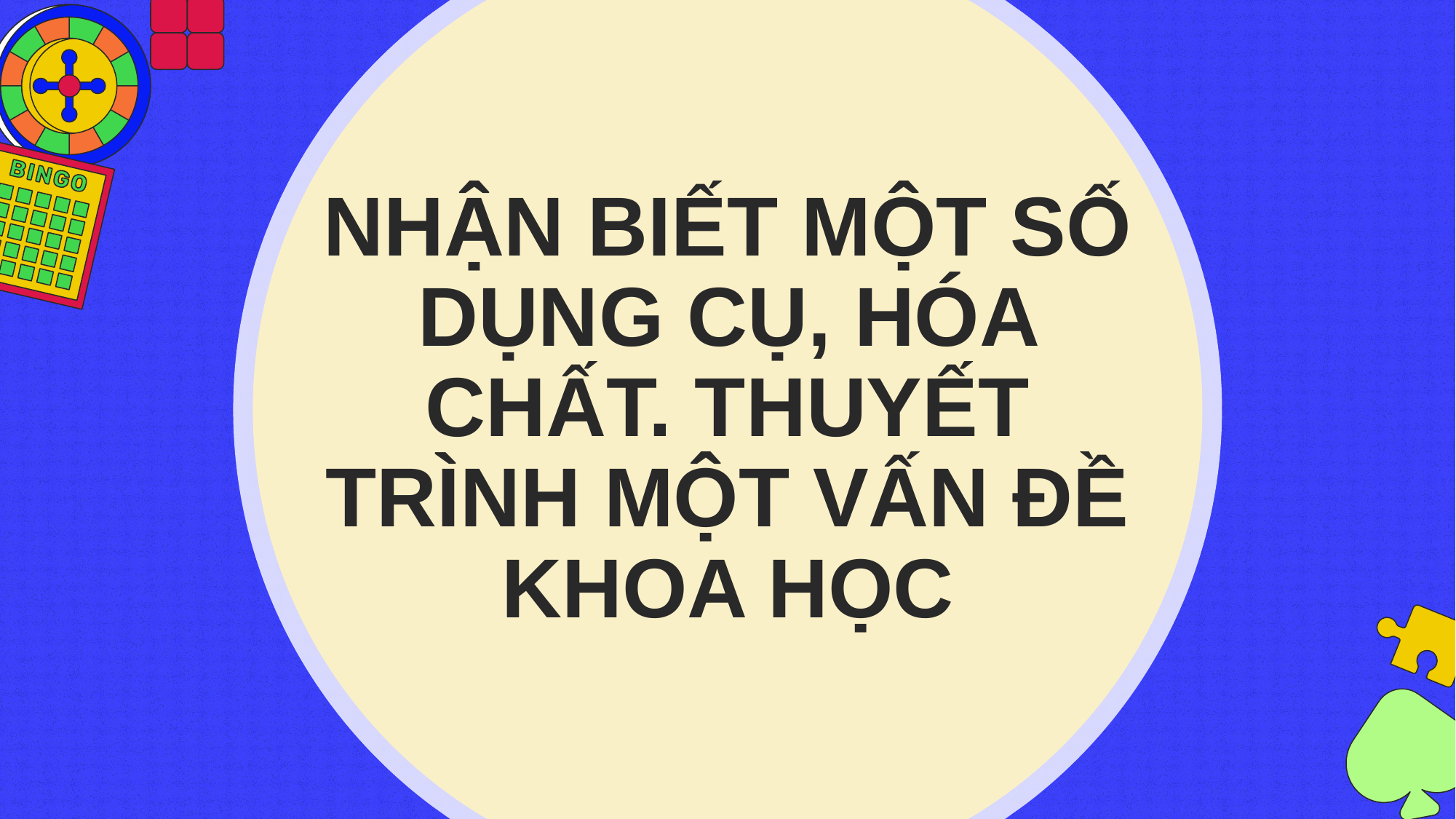

# NHẬN BIẾT MỘT SỐ DỤNG CỤ, HÓA CHẤT. THUYẾT TRÌNH MỘT VẤN ĐỀ KHOA HỌC